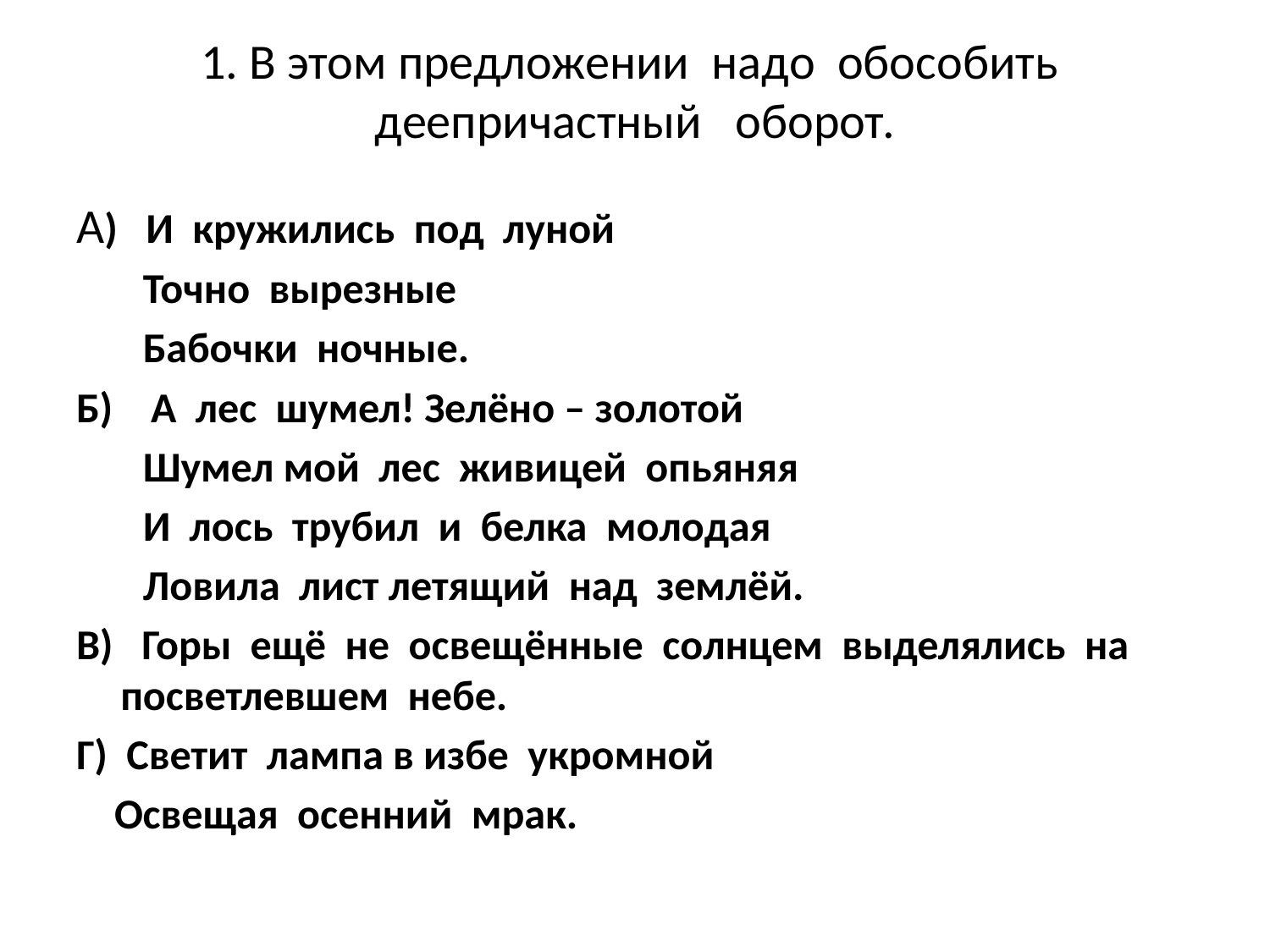

# 1. В этом предложении  надо  обособить  деепричастный   оборот.
А)   И  кружились  под  луной
       Точно  вырезные
       Бабочки  ночные.
Б)    А  лес  шумел! Зелёно – золотой
       Шумел мой  лес  живицей  опьяняя
       И  лось  трубил  и  белка  молодая
       Ловила  лист летящий  над  землёй.
В)   Горы  ещё  не  освещённые  солнцем  выделялись  на  посветлевшем  небе.
Г)  Светит  лампа в избе  укромной
    Освещая  осенний  мрак.